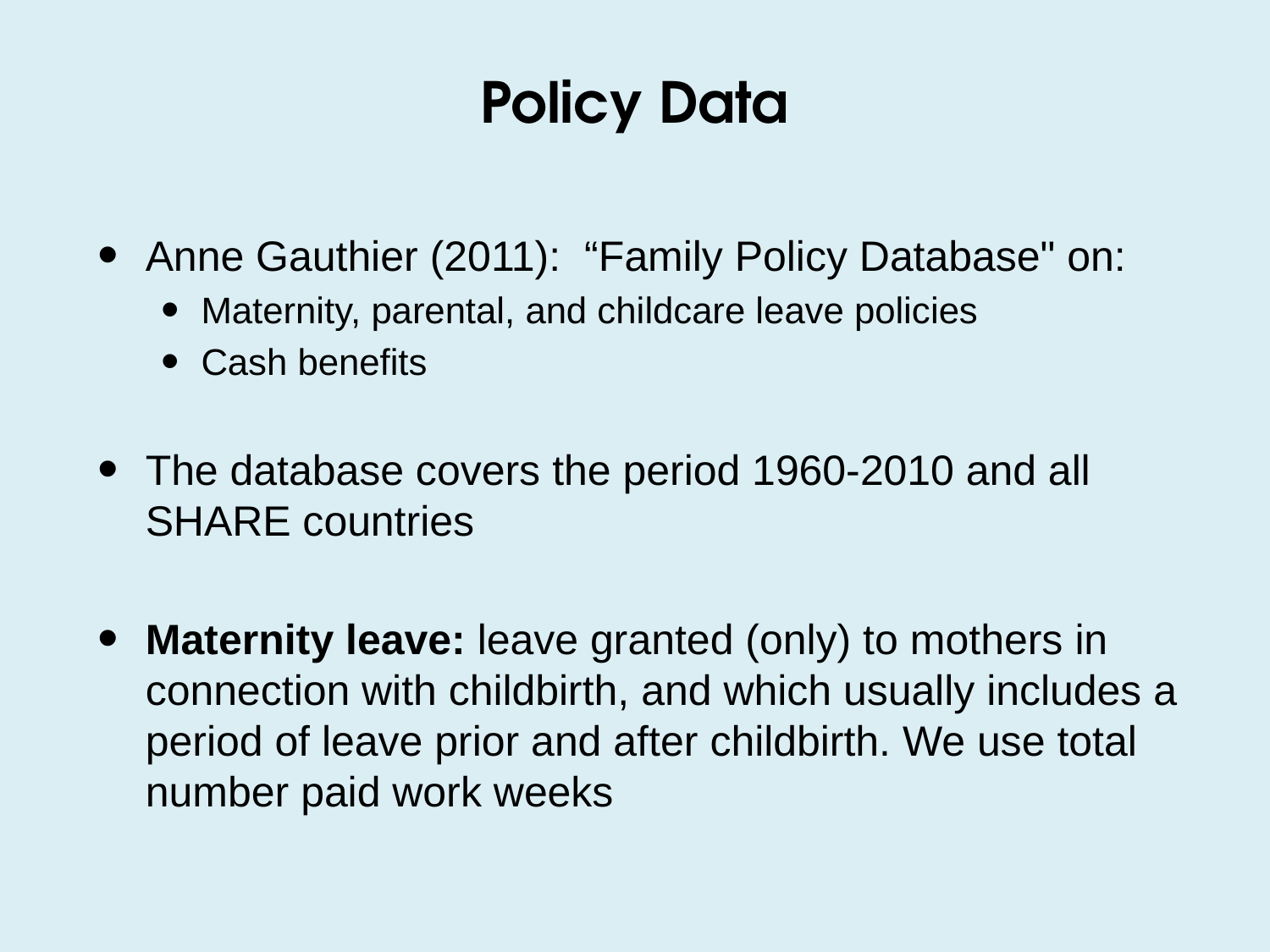

# Policy Data
Anne Gauthier (2011):  “Family Policy Database" on:
Maternity, parental, and childcare leave policies
Cash benefits

The database covers the period 1960-2010 and all SHARE countries

Maternity leave: leave granted (only) to mothers in connection with childbirth, and which usually includes a period of leave prior and after childbirth. We use total number paid work weeks